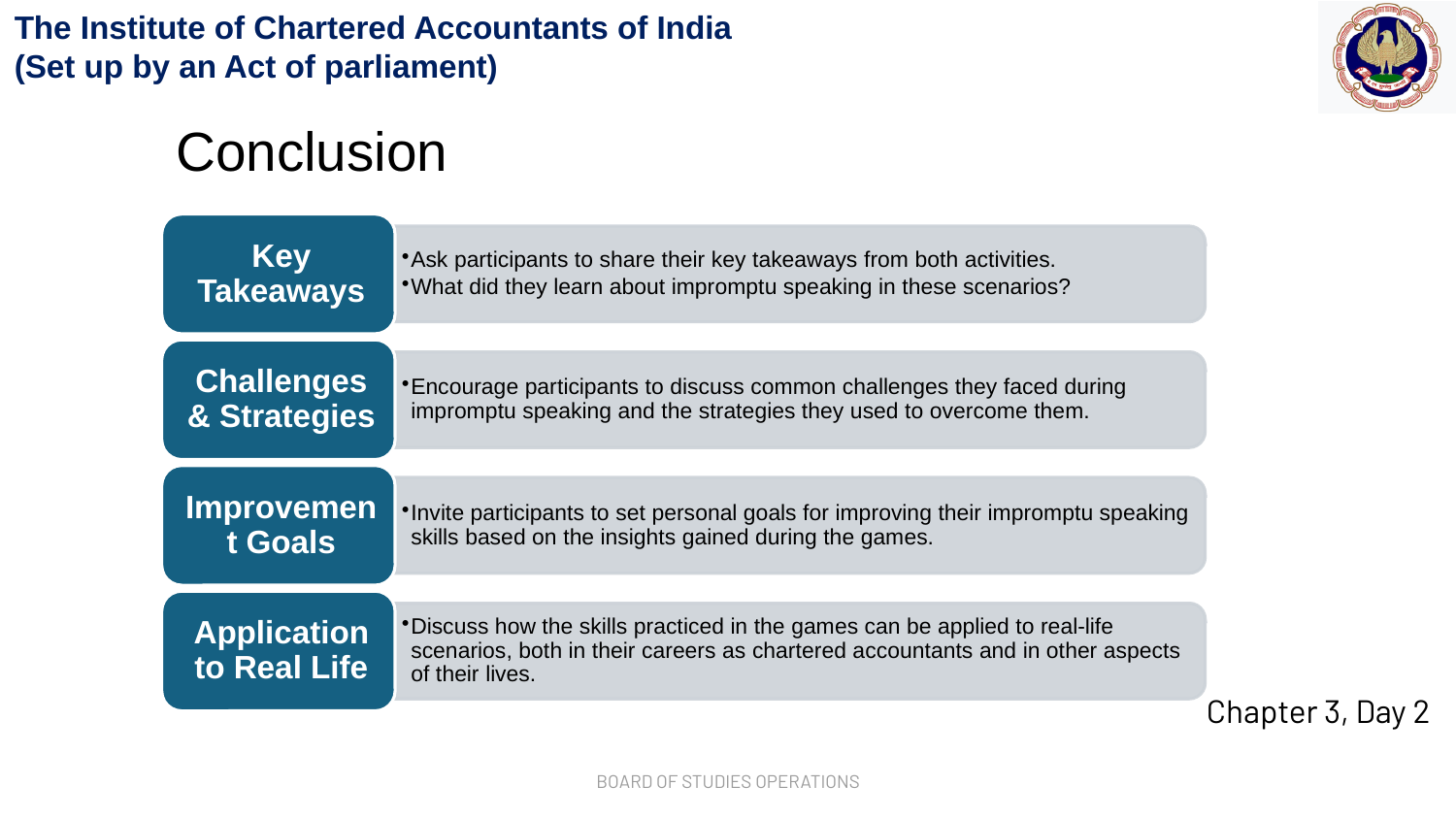

Conclusion
Ask participants to share their key takeaways from both activities.
What did they learn about impromptu speaking in these scenarios?
Key Takeaways
Encourage participants to discuss common challenges they faced during impromptu speaking and the strategies they used to overcome them.
Challenges & Strategies
Invite participants to set personal goals for improving their impromptu speaking skills based on the insights gained during the games.
Improvement Goals
Discuss how the skills practiced in the games can be applied to real-life scenarios, both in their careers as chartered accountants and in other aspects of their lives.
Application to Real Life
BOARD OF STUDIES OPERATIONS